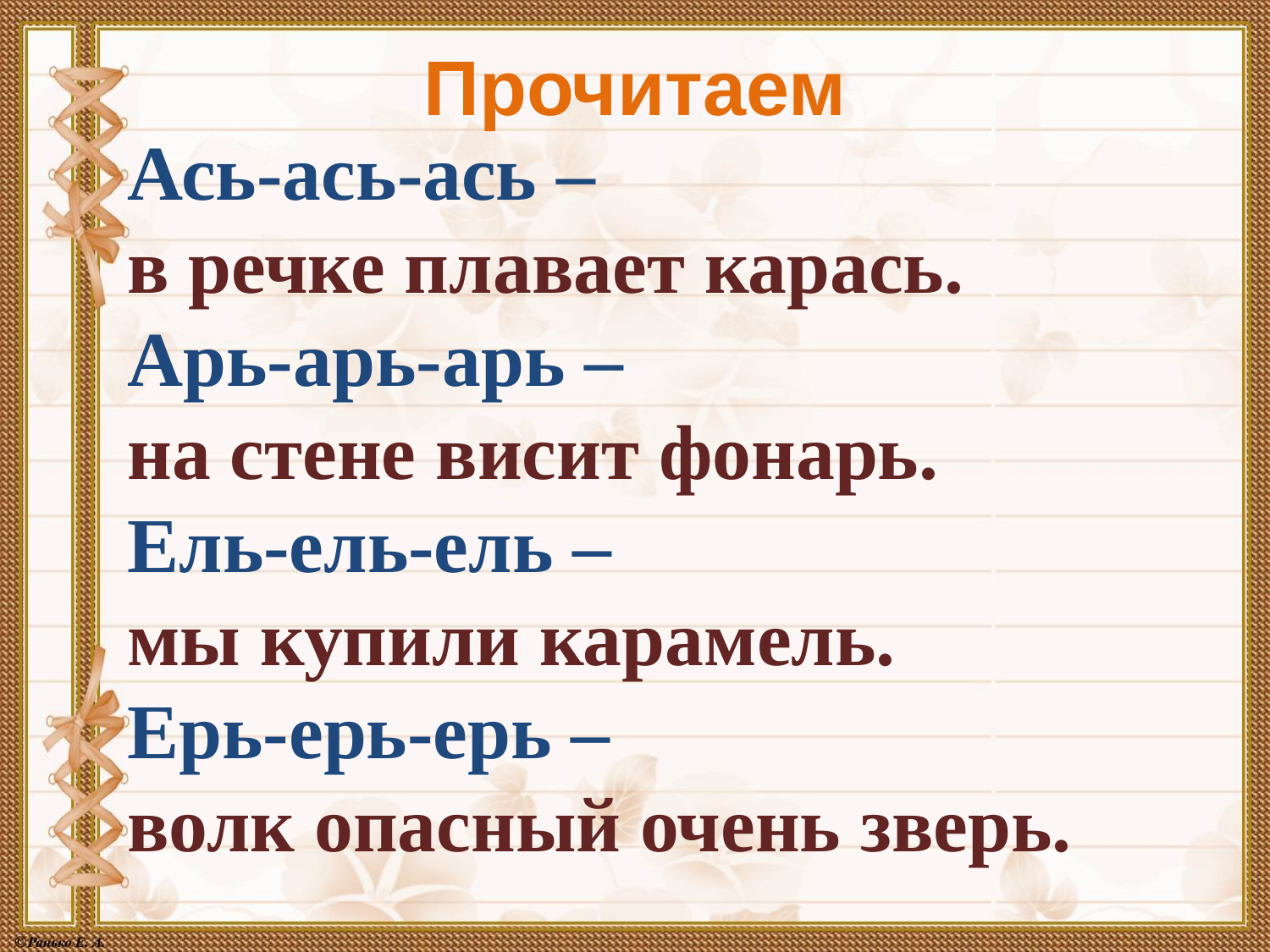

Прочитаем
Ась-ась-ась –                               в речке плавает карась.
Арь-арь-арь –                           на стене висит фонарь.
Ель-ель-ель –                           мы купили карамель.
Ерь-ерь-ерь –                        волк опасный очень зверь.